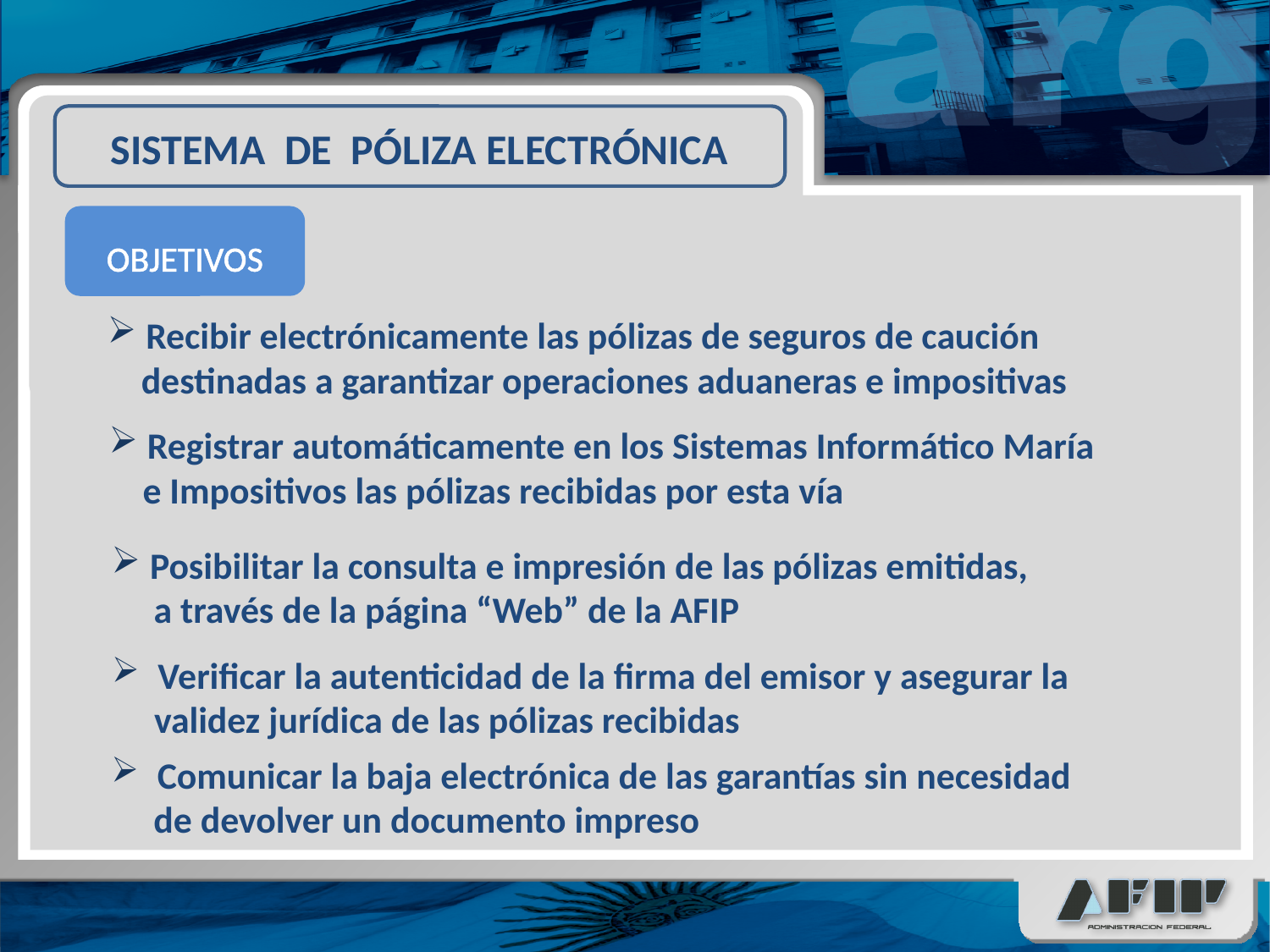

SISTEMA  DE  PÓLIZA ELECTRÓNICA

OBJETIVOS

 Recibir electrónicamente las pólizas de seguros de caución
    destinadas a garantizar operaciones aduaneras e impositivas
 Registrar automáticamente en los Sistemas Informático María
    e Impositivos las pólizas recibidas por esta vía

 Posibilitar la consulta e impresión de las pólizas emitidas,
     a través de la página “Web” de la AFIP
  Verificar la autenticidad de la firma del emisor y asegurar la
     validez jurídica de las pólizas recibidas
  Comunicar la baja electrónica de las garantías sin necesidad
     de devolver un documento impreso